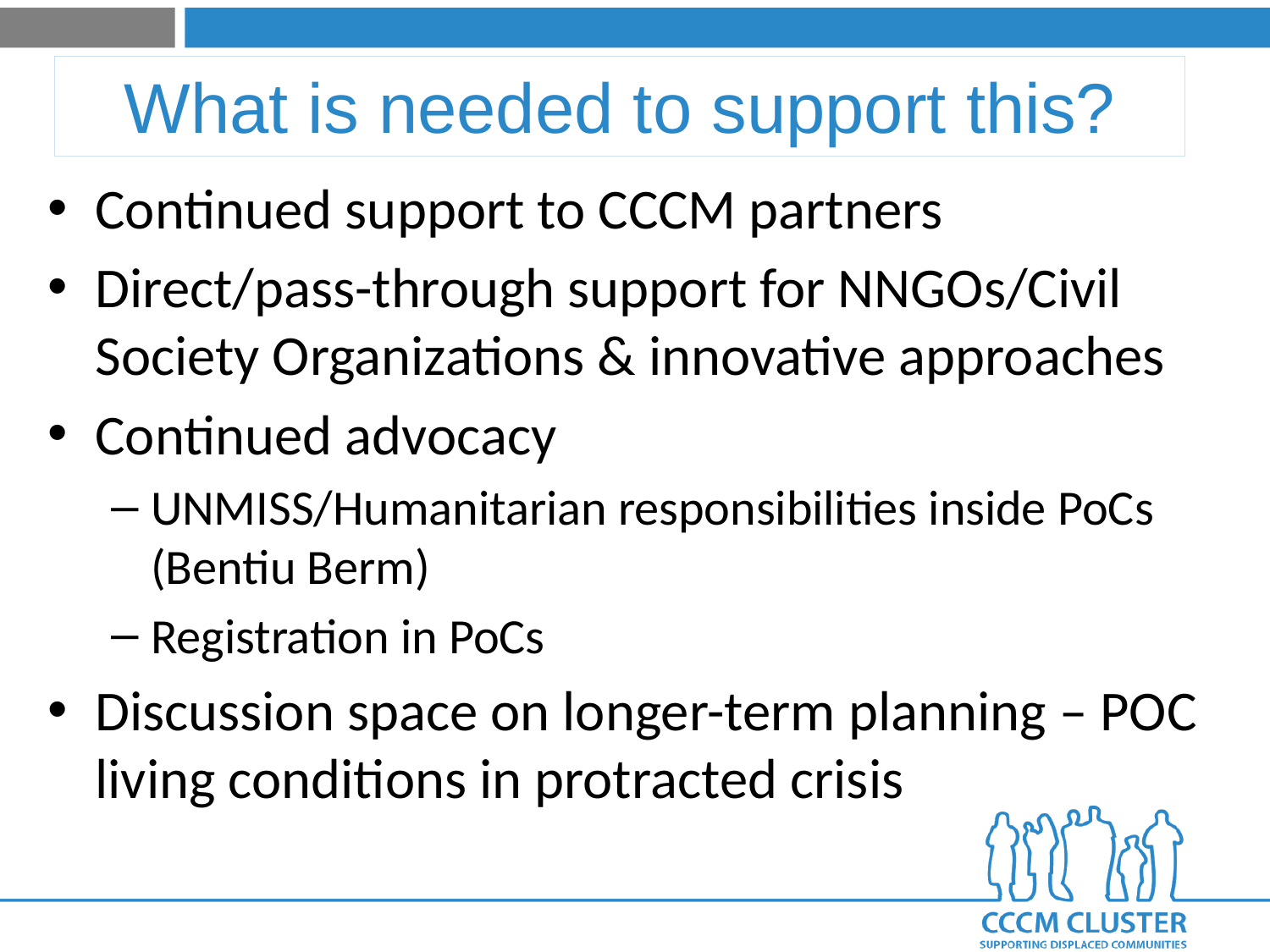

# What is needed to support this?
Continued support to CCCM partners
Direct/pass-through support for NNGOs/Civil Society Organizations & innovative approaches
Continued advocacy
UNMISS/Humanitarian responsibilities inside PoCs (Bentiu Berm)
Registration in PoCs
Discussion space on longer-term planning – POC living conditions in protracted crisis